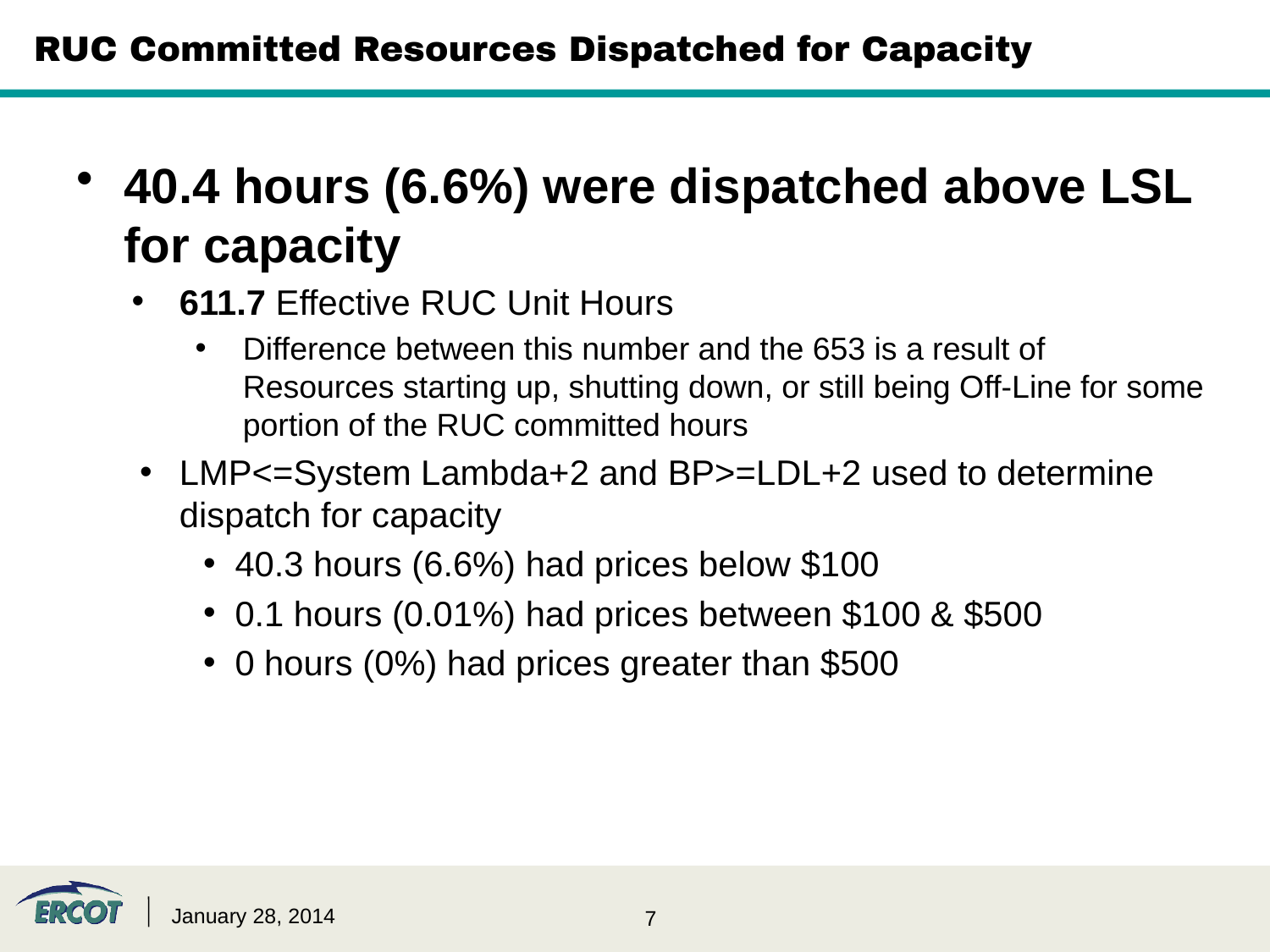

# RUC Committed Resources Dispatched for Capacity
40.4 hours (6.6%) were dispatched above LSL for capacity
611.7 Effective RUC Unit Hours
Difference between this number and the 653 is a result of Resources starting up, shutting down, or still being Off-Line for some portion of the RUC committed hours
LMP<=System Lambda+2 and BP>=LDL+2 used to determine dispatch for capacity
40.3 hours (6.6%) had prices below $100
0.1 hours (0.01%) had prices between $100 & $500
0 hours (0%) had prices greater than $500
January 28, 2014